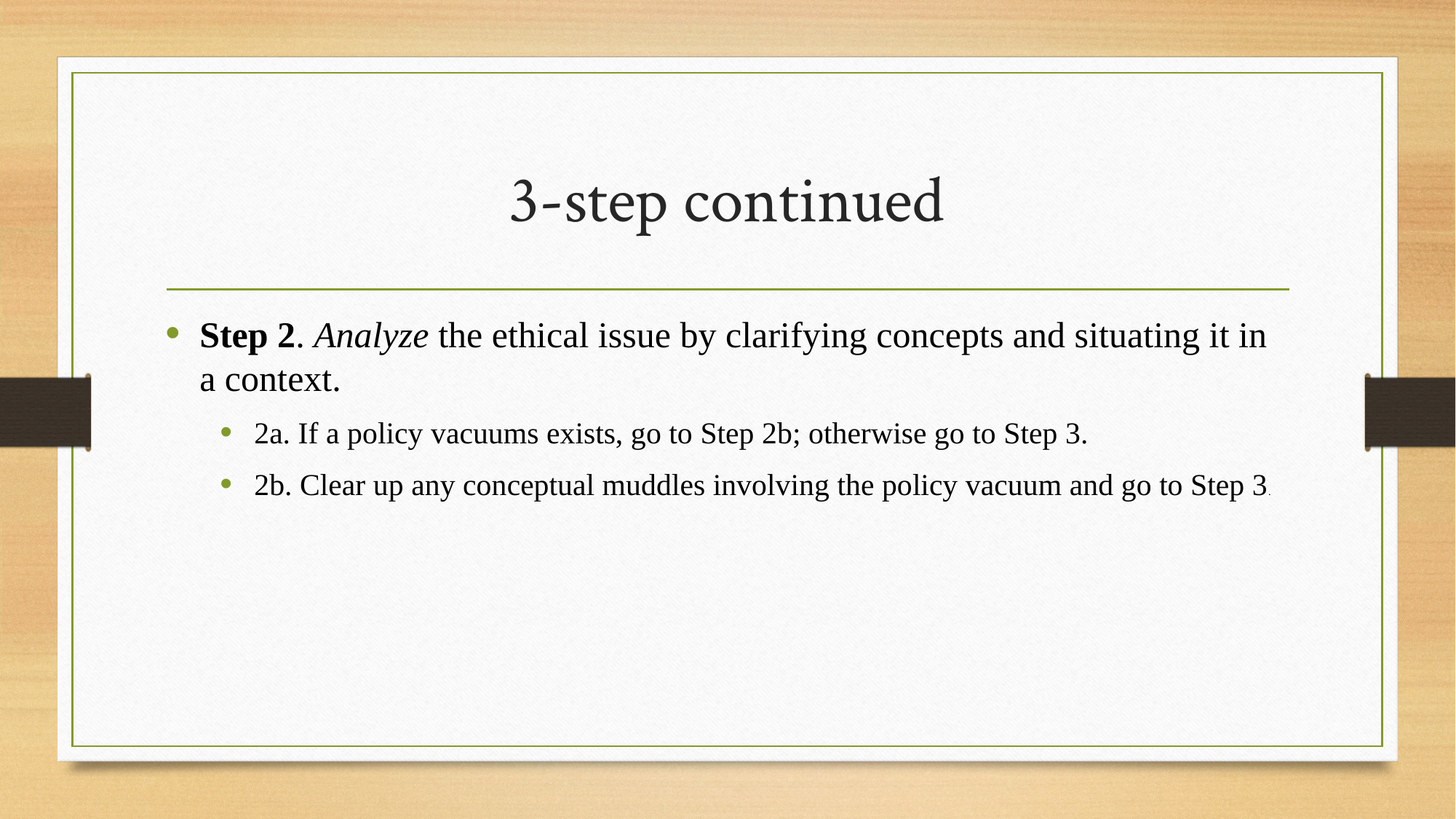

# 3-step continued
Step 2. Analyze the ethical issue by clarifying concepts and situating it in a context.
2a. If a policy vacuums exists, go to Step 2b; otherwise go to Step 3.
2b. Clear up any conceptual muddles involving the policy vacuum and go to Step 3.